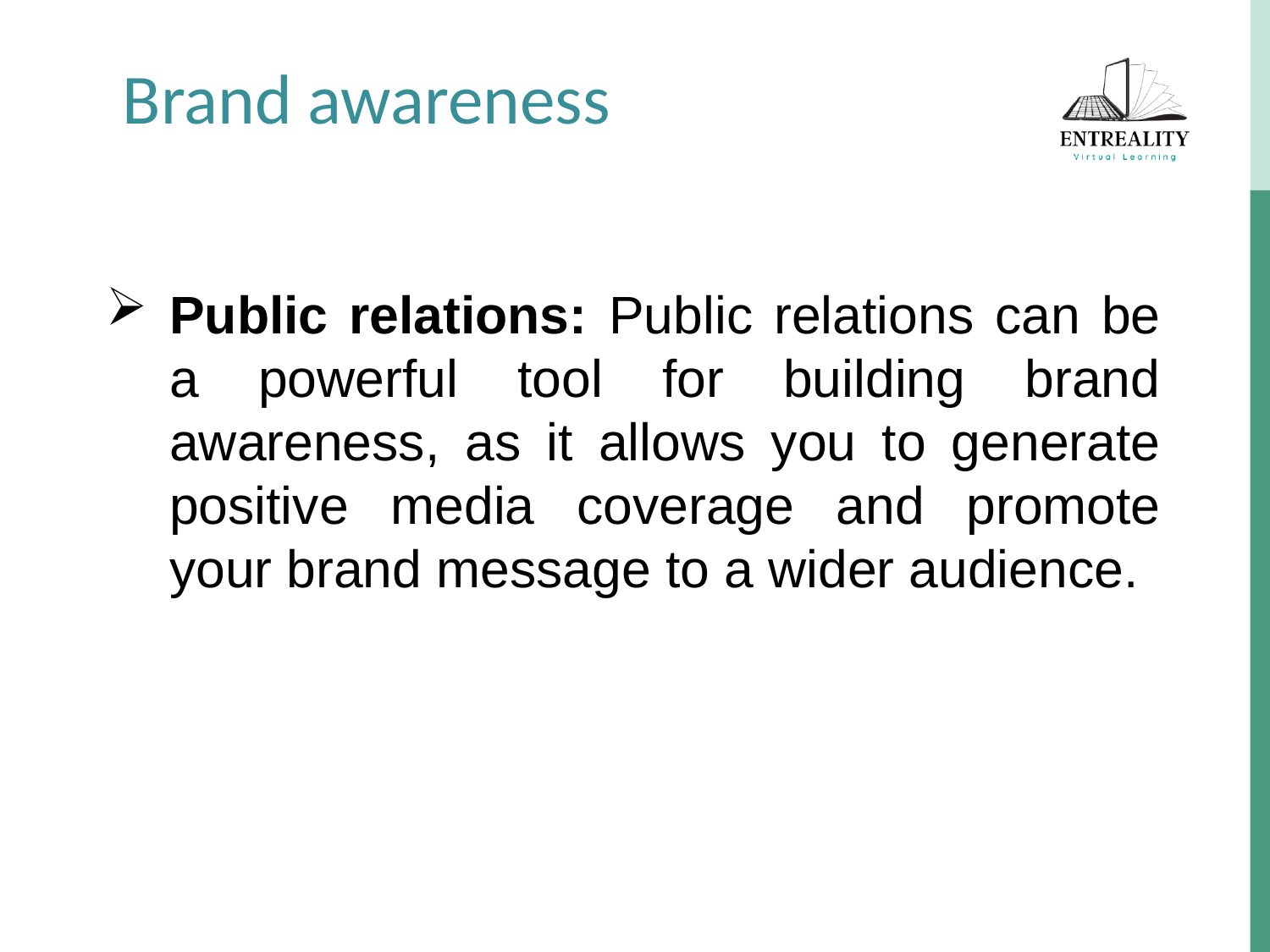

Brand awareness

Public relations: Public relations can be a powerful tool for building brand awareness, as it allows you to generate positive media coverage and promote your brand message to a wider audience.